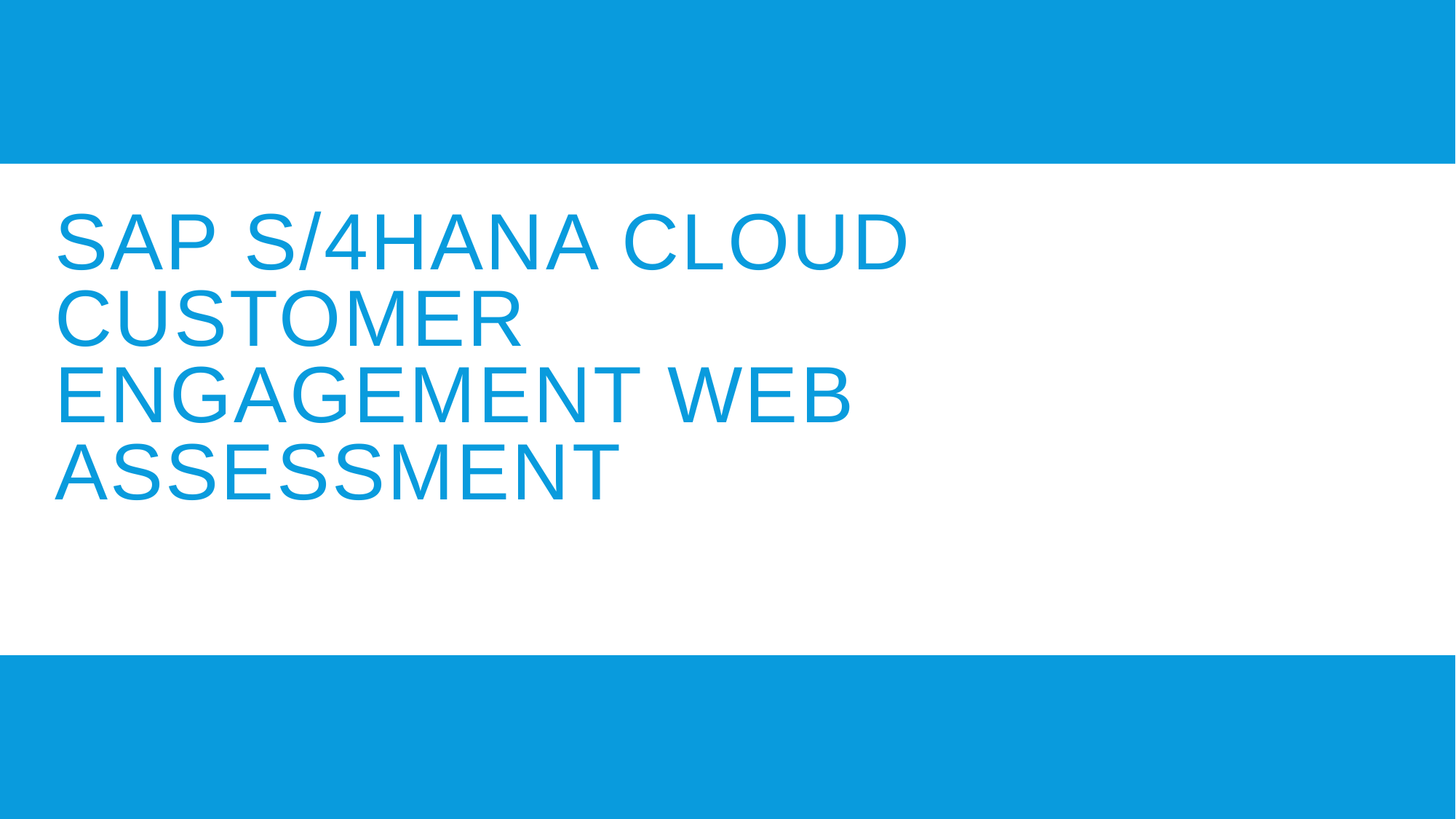

# SAP S/4HANA Cloud Customer Engagement Web assessment